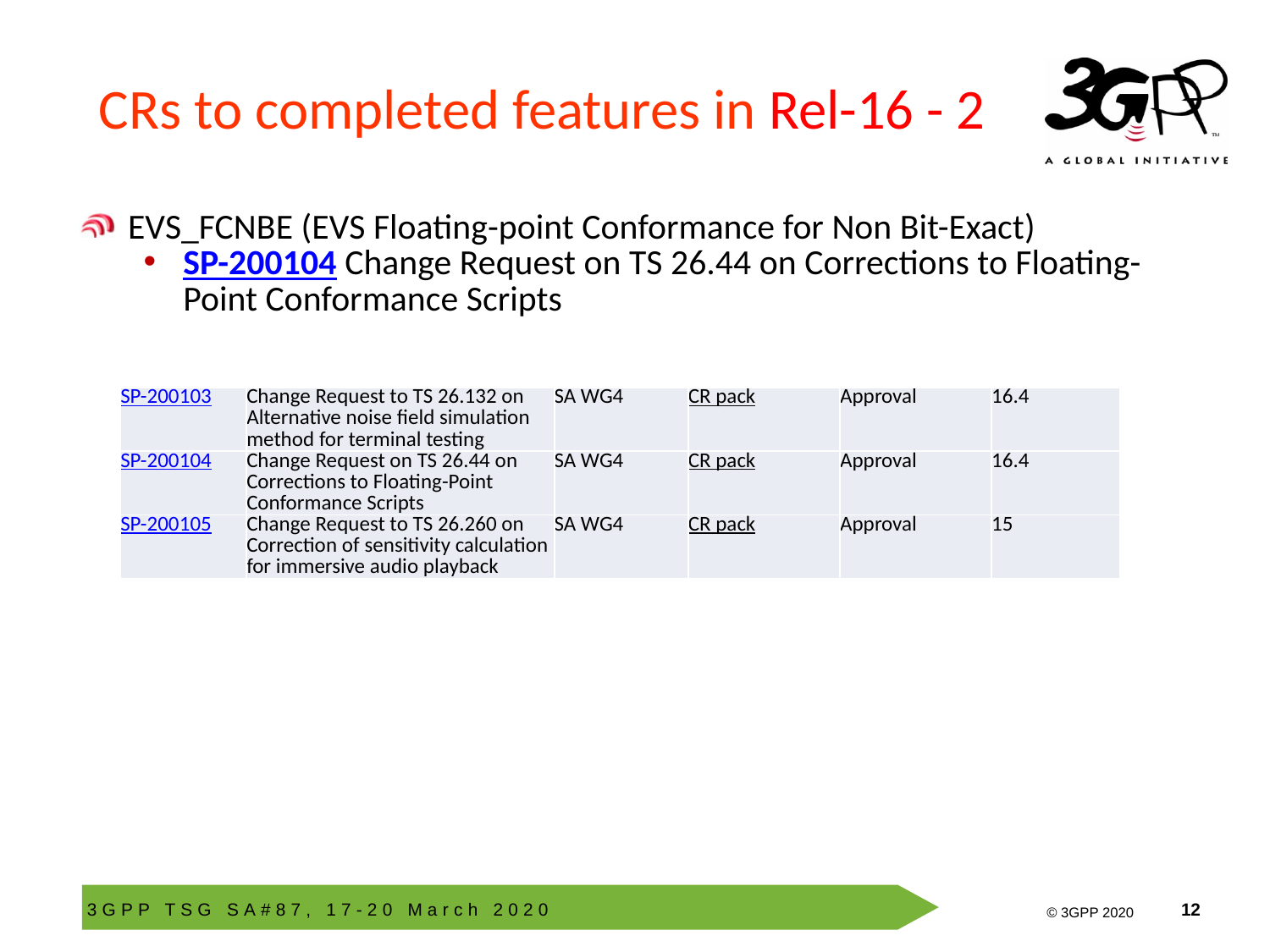

# CRs to completed features in Rel-16 - 2

EVS_FCNBE (EVS Floating-point Conformance for Non Bit-Exact)
SP-200104 Change Request on TS 26.44 on Corrections to Floating-Point Conformance Scripts
| SP-200103 | Change Request to TS 26.132 on Alternative noise field simulation method for terminal testing | SA WG4 | CR pack | Approval | 16.4 |
| --- | --- | --- | --- | --- | --- |
| SP-200104 | Change Request on TS 26.44 on Corrections to Floating-Point Conformance Scripts | SA WG4 | CR pack | Approval | 16.4 |
| SP-200105 | Change Request to TS 26.260 on Correction of sensitivity calculation for immersive audio playback | SA WG4 | CR pack | Approval | 15 |